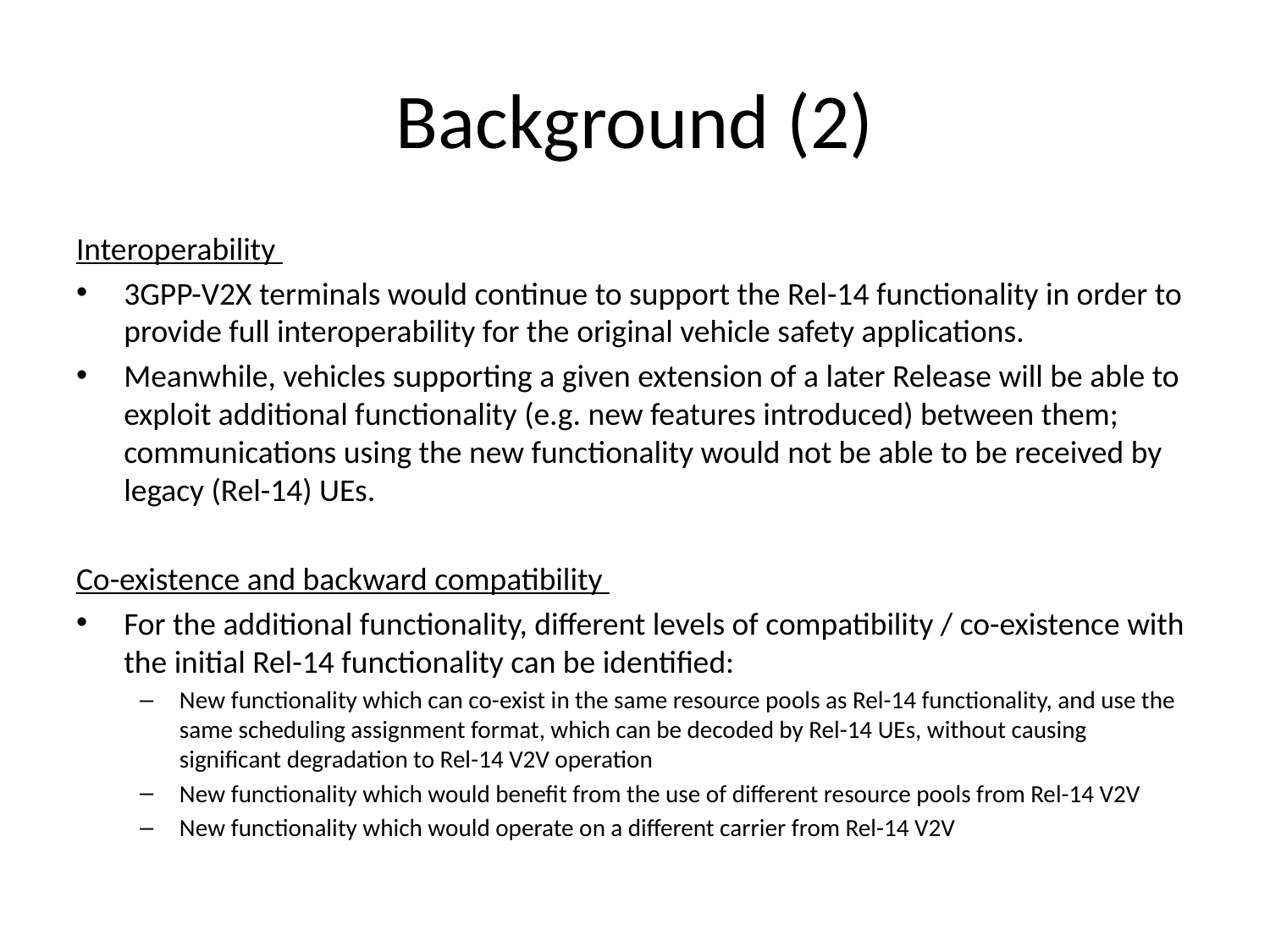

# Background (2)
Interoperability
3GPP-V2X terminals would continue to support the Rel-14 functionality in order to provide full interoperability for the original vehicle safety applications.
Meanwhile, vehicles supporting a given extension of a later Release will be able to exploit additional functionality (e.g. new features introduced) between them; communications using the new functionality would not be able to be received by legacy (Rel-14) UEs.

Co-existence and backward compatibility
For the additional functionality, different levels of compatibility / co-existence with the initial Rel-14 functionality can be identified:
New functionality which can co-exist in the same resource pools as Rel-14 functionality, and use the same scheduling assignment format, which can be decoded by Rel-14 UEs, without causing significant degradation to Rel-14 V2V operation
New functionality which would benefit from the use of different resource pools from Rel-14 V2V
New functionality which would operate on a different carrier from Rel-14 V2V